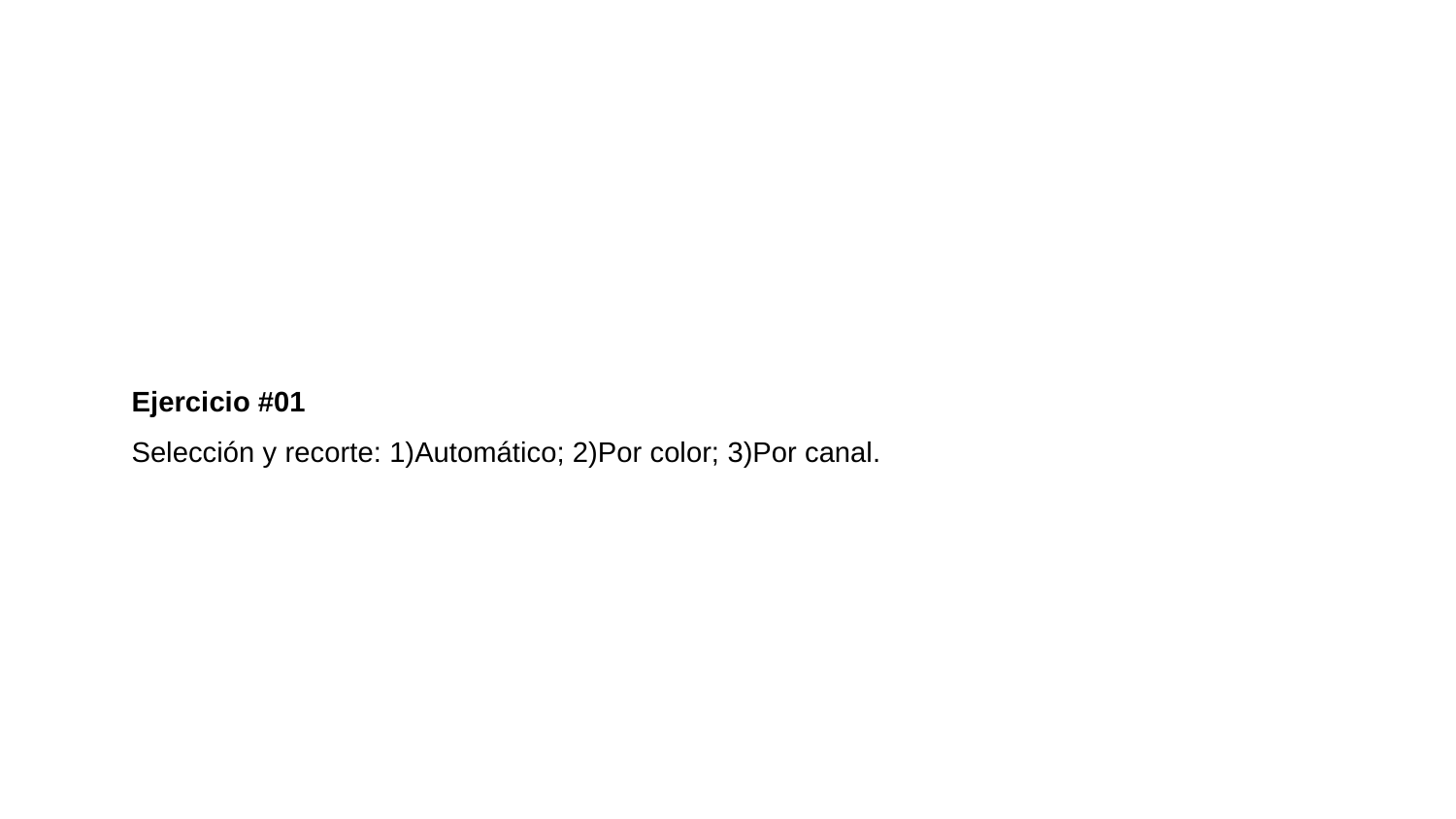

Ejercicio #01
Selección y recorte: 1)Automático; 2)Por color; 3)Por canal.